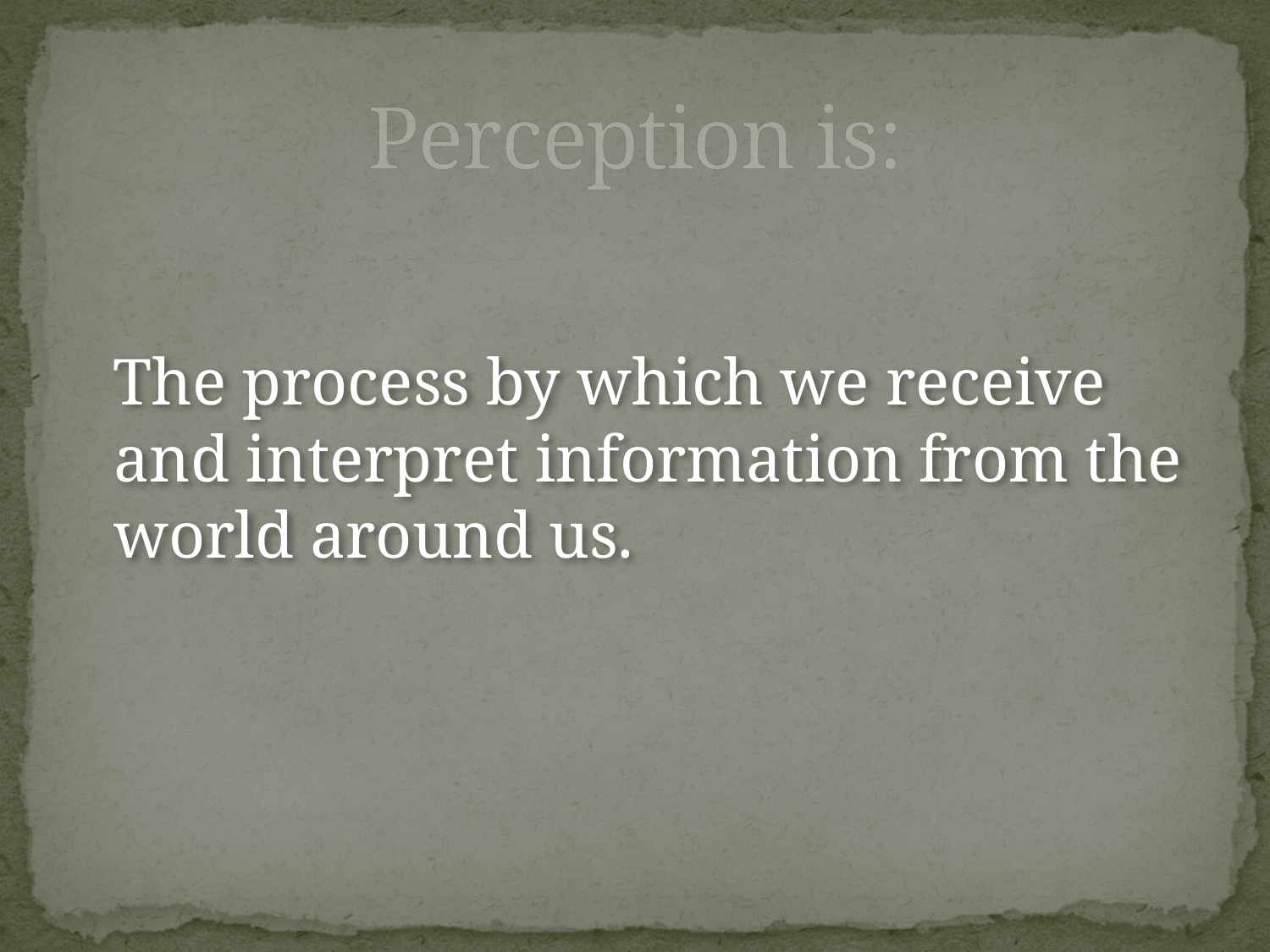

# Perception is:
  The process by which we receive and interpret information from the world around us.